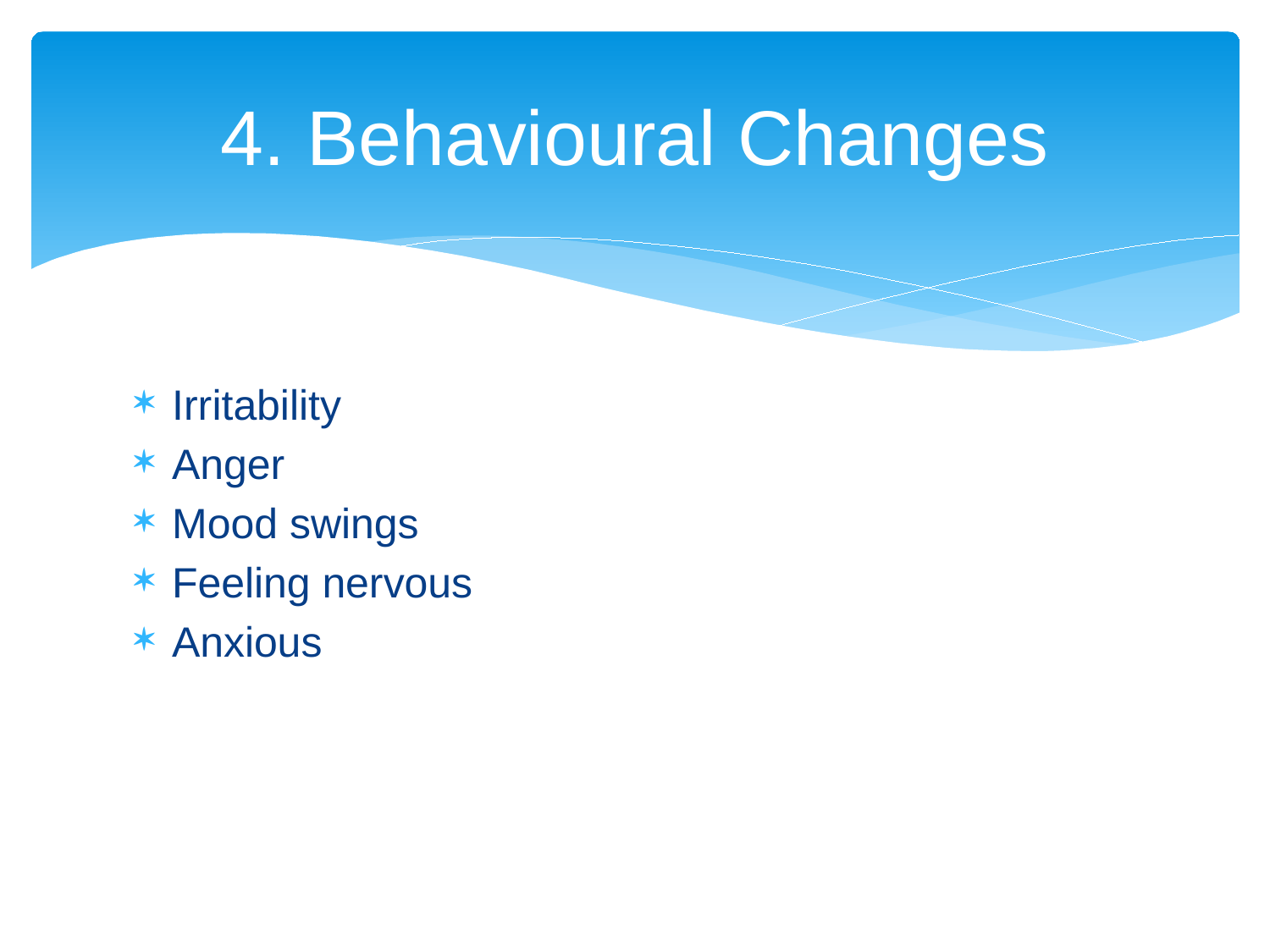

# 4. Behavioural Changes
Irritability
Anger
Mood swings
Feeling nervous
Anxious